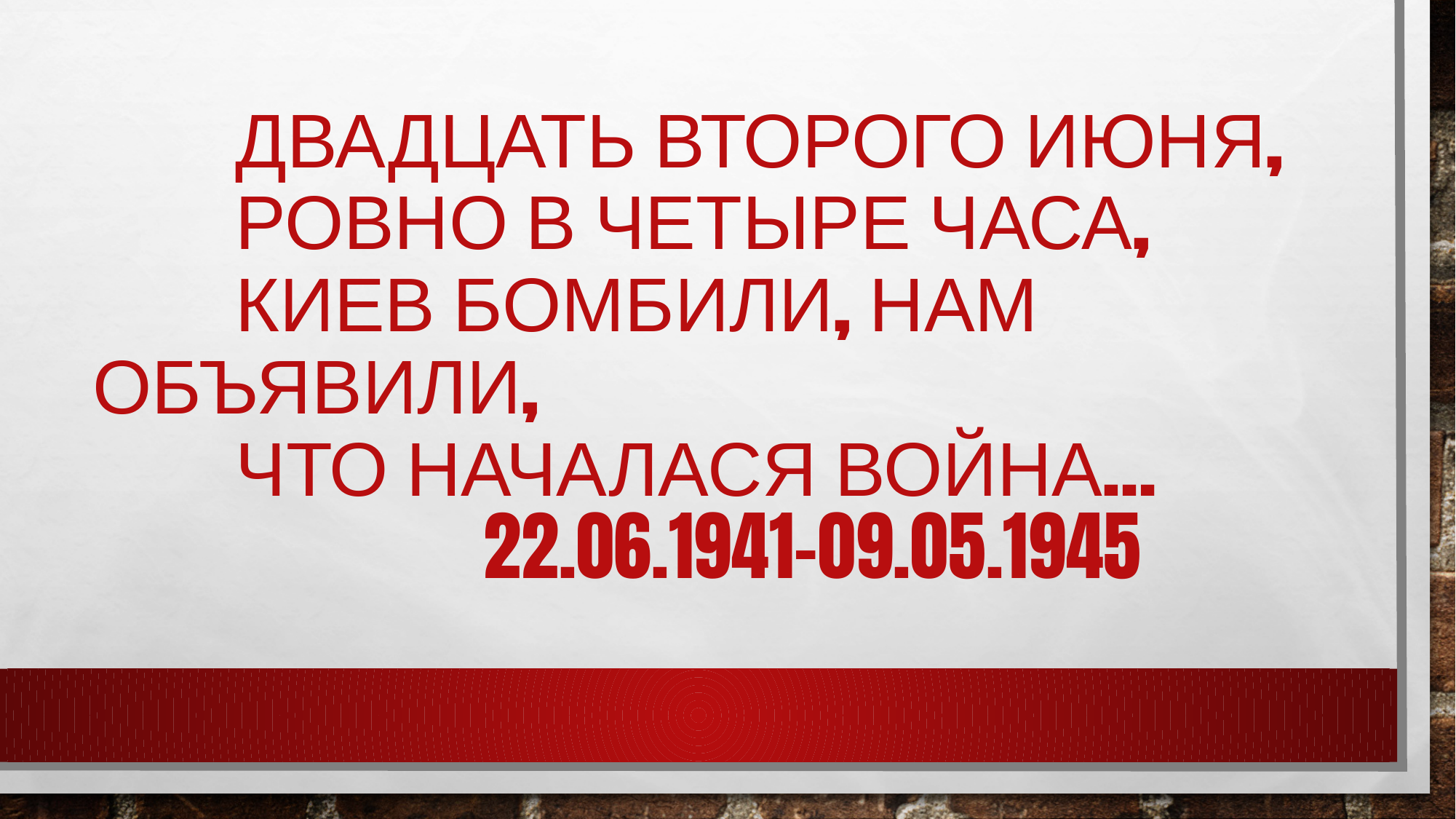

# Двадцать второго июня, Ровно в четыре часа, Киев бомбили, нам объявили, Что началася война… 22.06.1941-09.05.1945